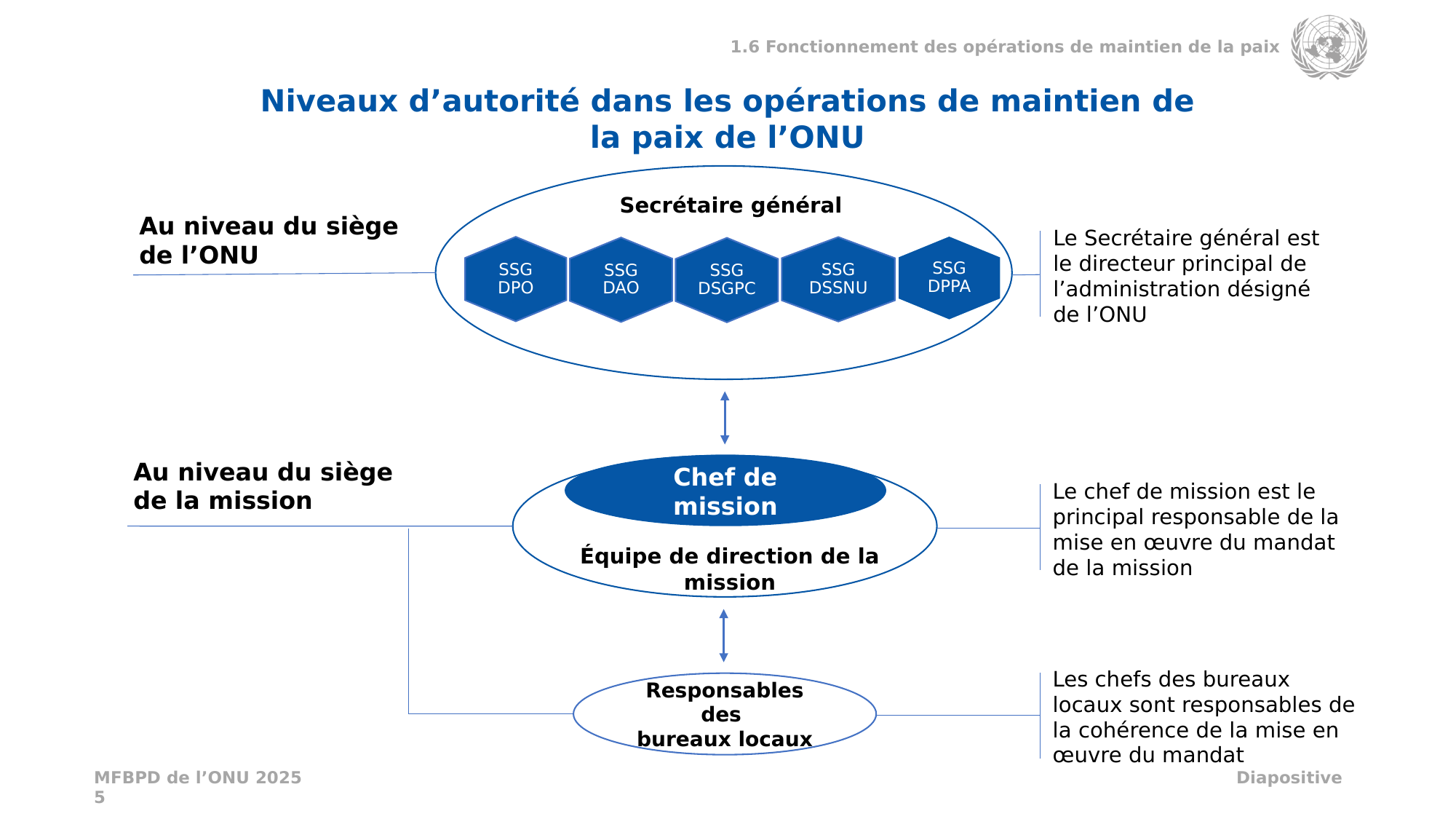

Niveaux d’autorité dans les opérations de maintien de la paix de l’ONU
SSG DPPA
SSG DPO
SSG DAO
SSG DSGPC
SSG DSSNU

Secrétaire général
Au niveau du siège de l’ONU
Le Secrétaire général est le directeur principal de l’administration désigné de l’ONU
Au niveau du siège de la mission

Chef de mission
Le chef de mission est le principal responsable de la mise en œuvre du mandat de la mission
Équipe de direction de la mission
Les chefs des bureaux locaux sont responsables de la cohérence de la mise en œuvre du mandat
Responsables des
bureaux locaux